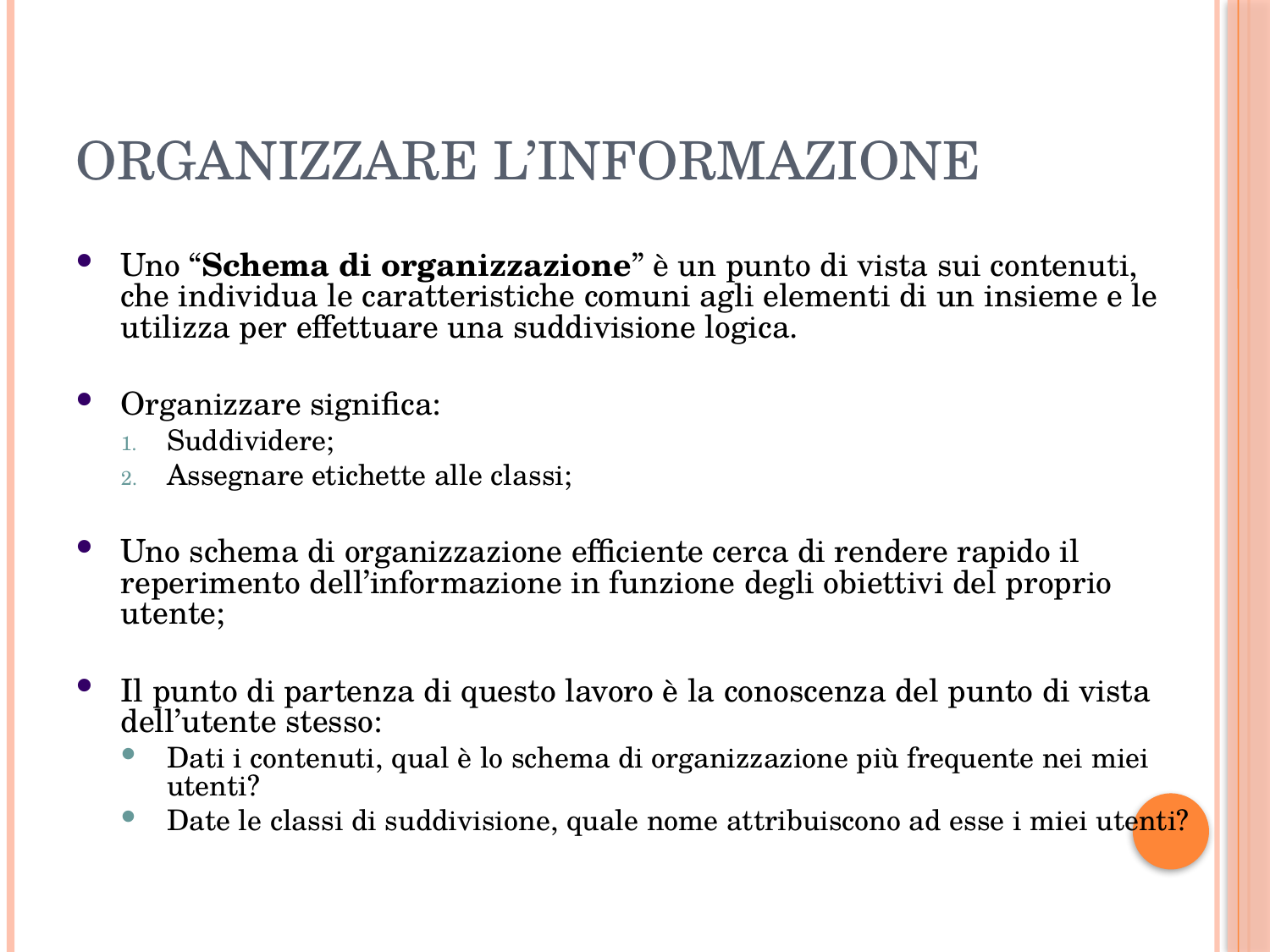

Organizzare l’informazione
Uno “Schema di organizzazione” è un punto di vista sui contenuti, che individua le caratteristiche comuni agli elementi di un insieme e le utilizza per effettuare una suddivisione logica.

Organizzare significa:
Suddividere;
Assegnare etichette alle classi;

Uno schema di organizzazione efficiente cerca di rendere rapido il reperimento dell’informazione in funzione degli obiettivi del proprio utente;

Il punto di partenza di questo lavoro è la conoscenza del punto di vista dell’utente stesso:
Dati i contenuti, qual è lo schema di organizzazione più frequente nei miei utenti?
Date le classi di suddivisione, quale nome attribuiscono ad esse i miei utenti?